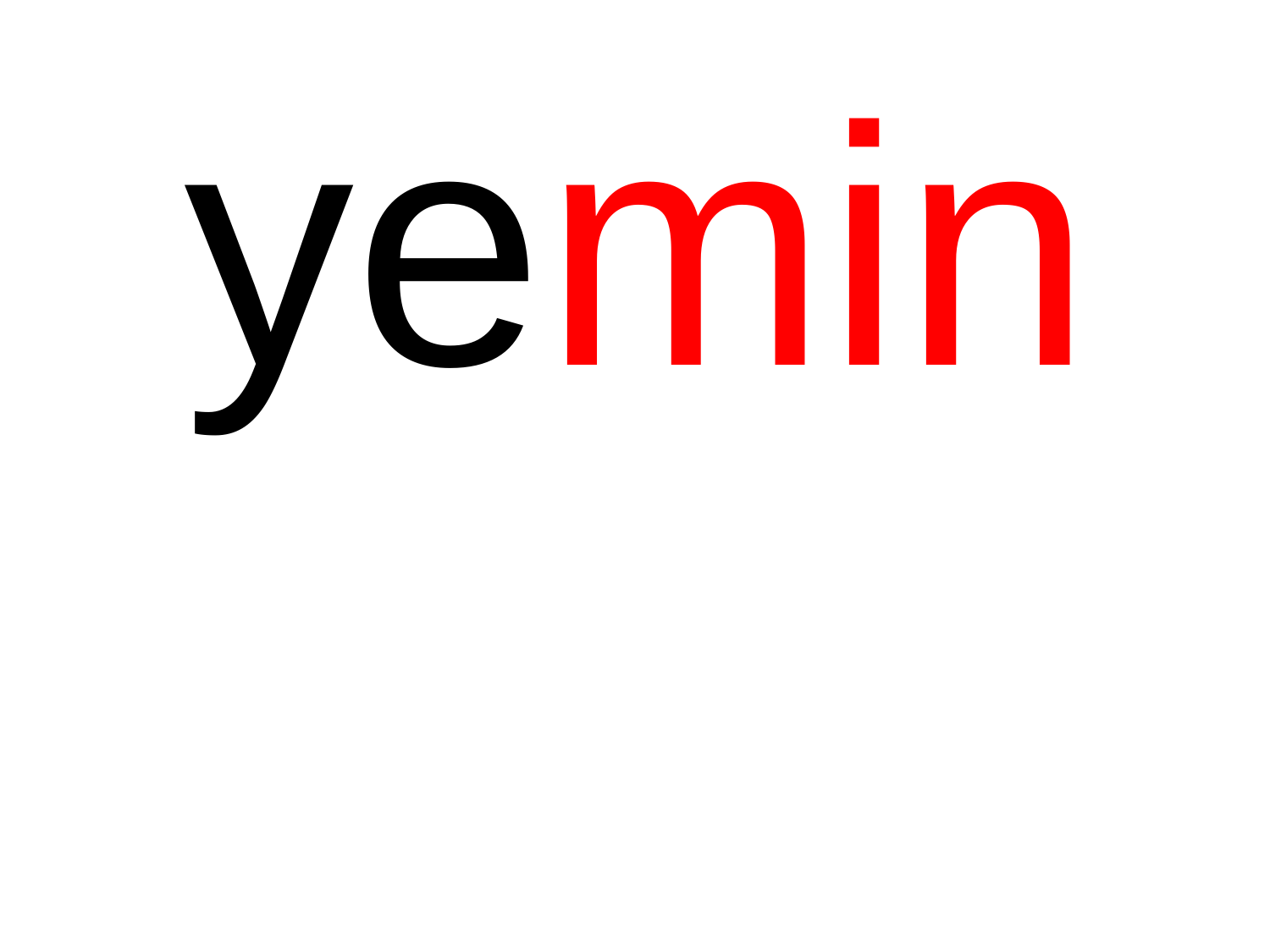

| ye |
| --- |
| min |
| --- |